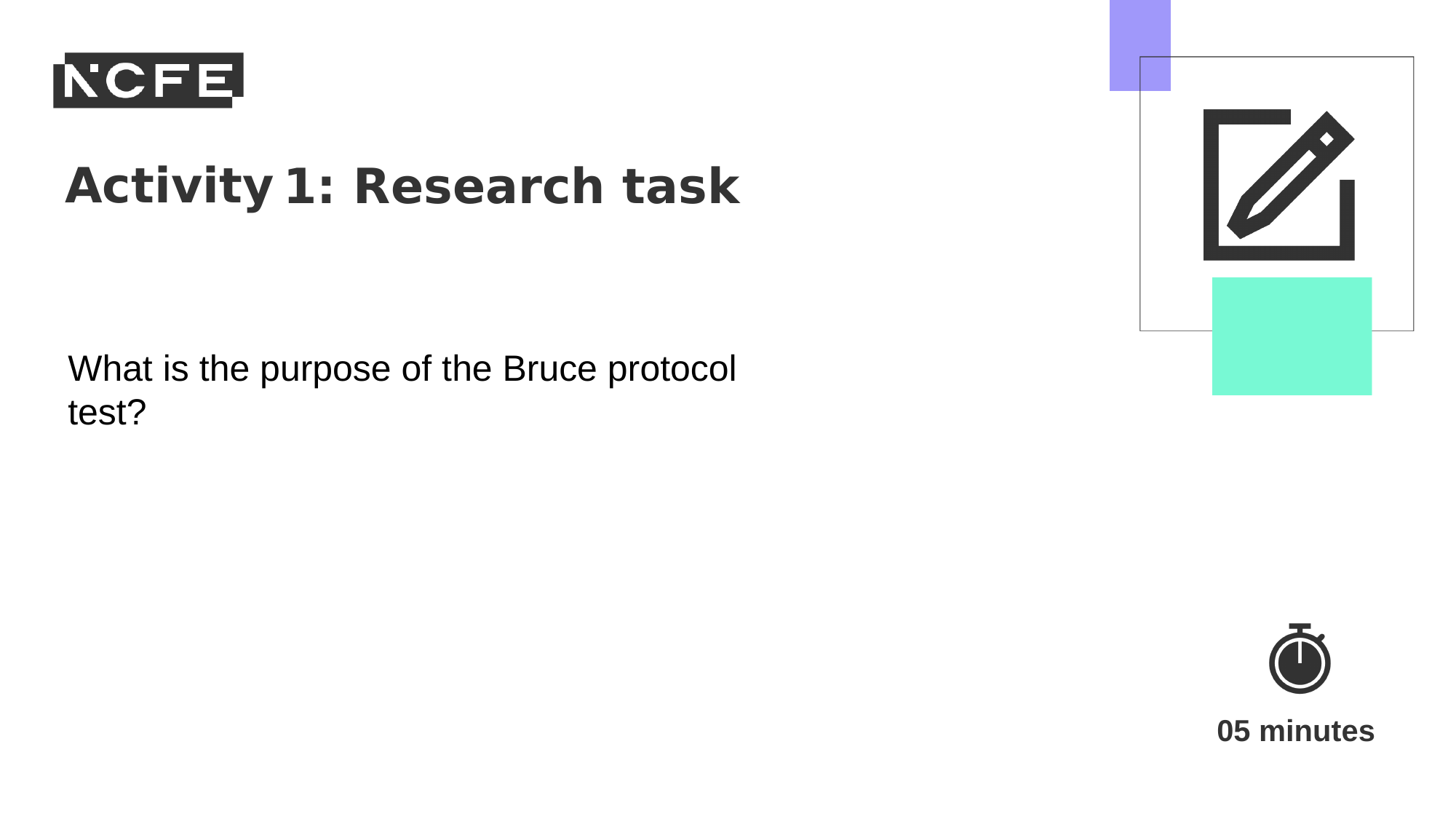

1: Research task

What is the purpose of the Bruce protocol test?
05 minutes